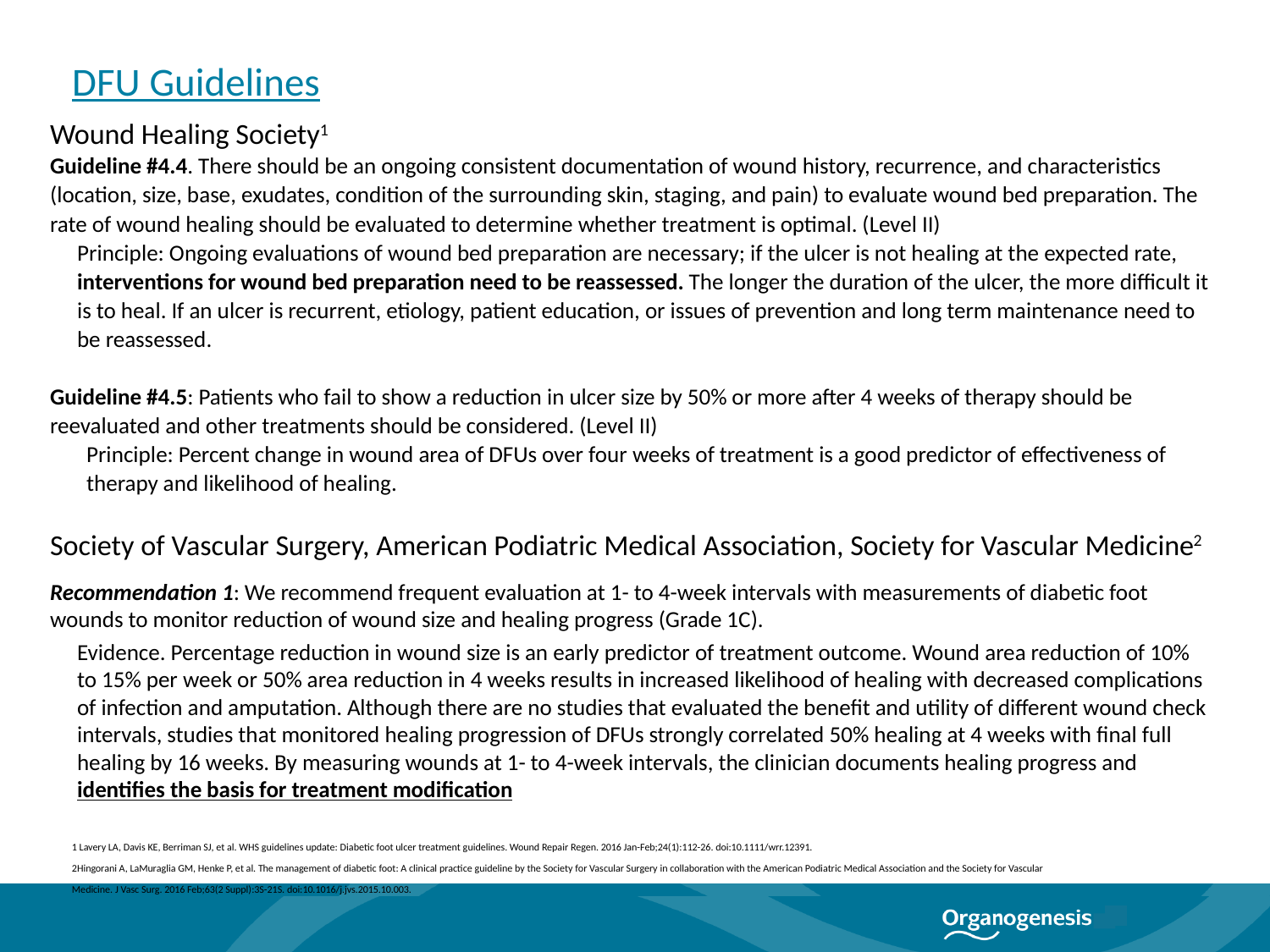

# DFU Guidelines
Wound Healing Society1
Guideline #4.4. There should be an ongoing consistent documentation of wound history, recurrence, and characteristics (location, size, base, exudates, condition of the surrounding skin, staging, and pain) to evaluate wound bed preparation. The rate of wound healing should be evaluated to determine whether treatment is optimal. (Level II)
Principle: Ongoing evaluations of wound bed preparation are necessary; if the ulcer is not healing at the expected rate, interventions for wound bed preparation need to be reassessed. The longer the duration of the ulcer, the more difficult it is to heal. If an ulcer is recurrent, etiology, patient education, or issues of prevention and long term maintenance need to be reassessed.

Guideline #4.5: Patients who fail to show a reduction in ulcer size by 50% or more after 4 weeks of therapy should be reevaluated and other treatments should be considered. (Level II)
Principle: Percent change in wound area of DFUs over four weeks of treatment is a good predictor of effectiveness of therapy and likelihood of healing.
Society of Vascular Surgery, American Podiatric Medical Association, Society for Vascular Medicine2
Recommendation 1: We recommend frequent evaluation at 1- to 4-week intervals with measurements of diabetic foot wounds to monitor reduction of wound size and healing progress (Grade 1C).
Evidence. Percentage reduction in wound size is an early predictor of treatment outcome. Wound area reduction of 10% to 15% per week or 50% area reduction in 4 weeks results in increased likelihood of healing with decreased complications of infection and amputation. Although there are no studies that evaluated the benefit and utility of different wound check intervals, studies that monitored healing progression of DFUs strongly correlated 50% healing at 4 weeks with final full healing by 16 weeks. By measuring wounds at 1- to 4-week intervals, the clinician documents healing progress and identifies the basis for treatment modification

1 Lavery LA, Davis KE, Berriman SJ, et al. WHS guidelines update: Diabetic foot ulcer treatment guidelines. Wound Repair Regen. 2016 Jan-Feb;24(1):112-26. doi:10.1111/wrr.12391.
2Hingorani A, LaMuraglia GM, Henke P, et al. The management of diabetic foot: A clinical practice guideline by the Society for Vascular Surgery in collaboration with the American Podiatric Medical Association and the Society for Vascular Medicine. J Vasc Surg. 2016 Feb;63(2 Suppl):3S-21S. doi:10.1016/j.jvs.2015.10.003.